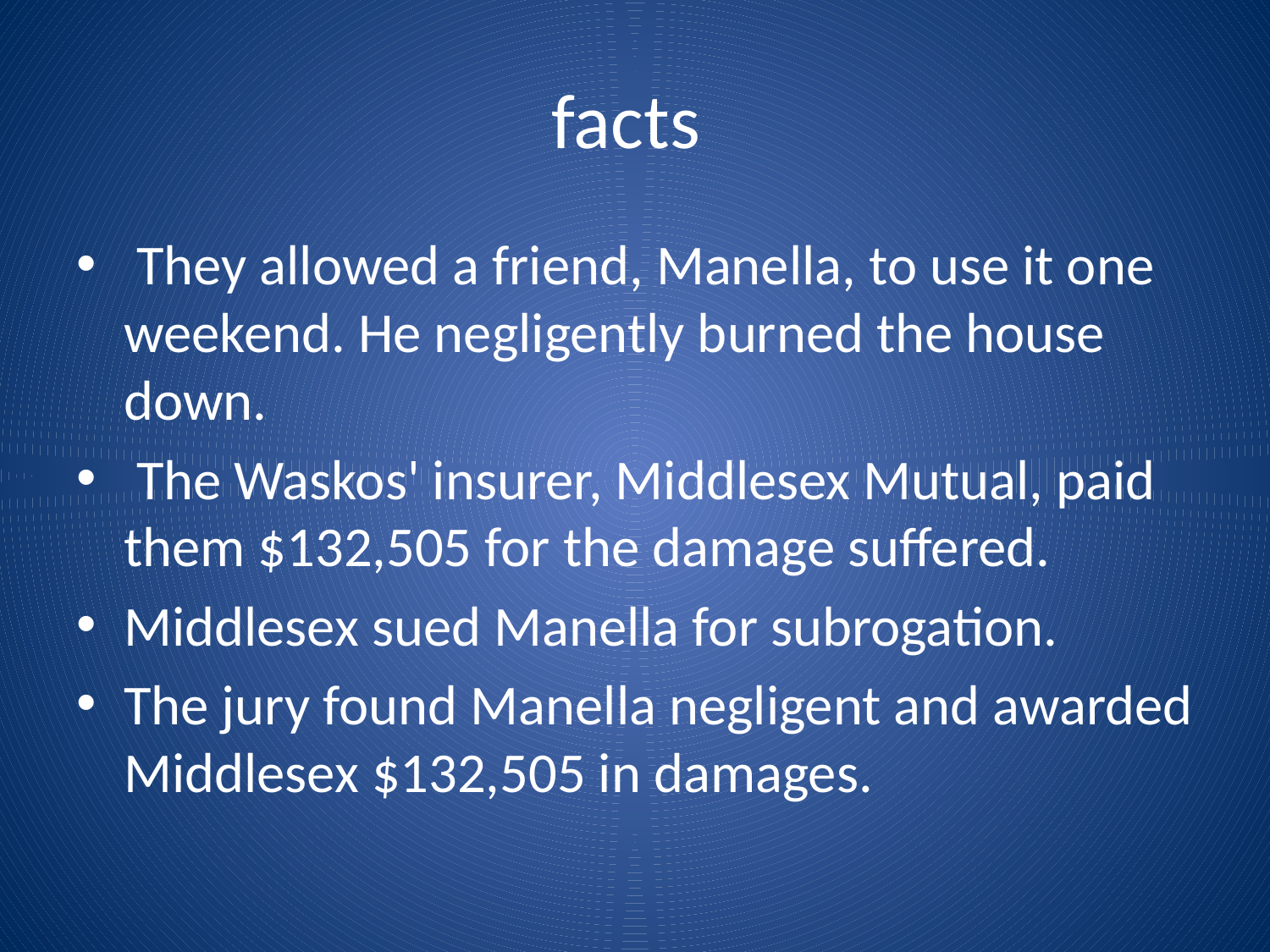

# facts
 They allowed a friend, Manella, to use it one weekend. He negligently burned the house down.
 The Waskos' insurer, Middlesex Mutual, paid them $132,505 for the damage suffered.
Middlesex sued Manella for subrogation.
The jury found Manella negligent and awarded Middlesex $132,505 in damages.